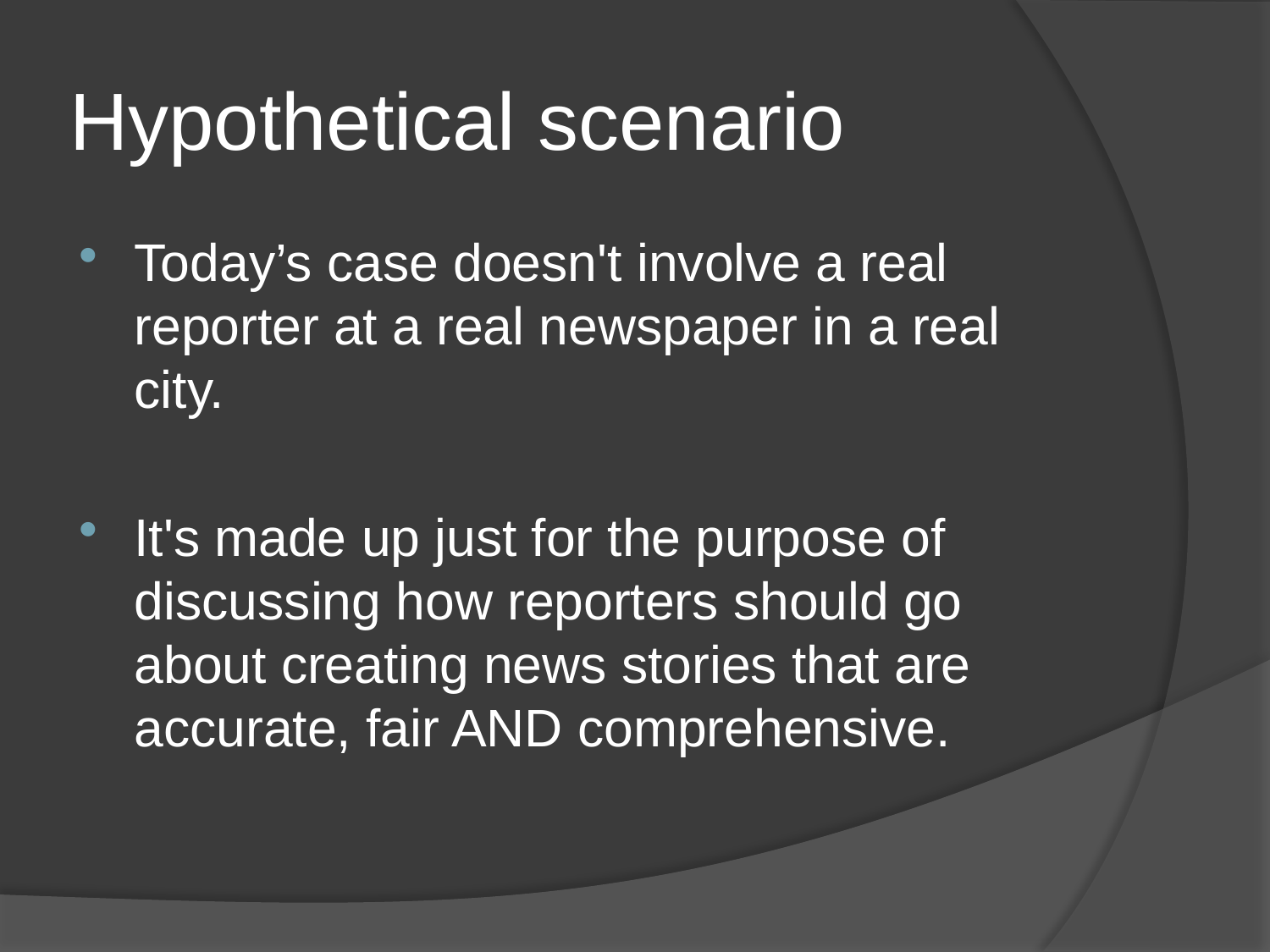

# Hypothetical scenario
Today’s case doesn't involve a real reporter at a real newspaper in a real city.

It's made up just for the purpose of discussing how reporters should go about creating news stories that are accurate, fair AND comprehensive.